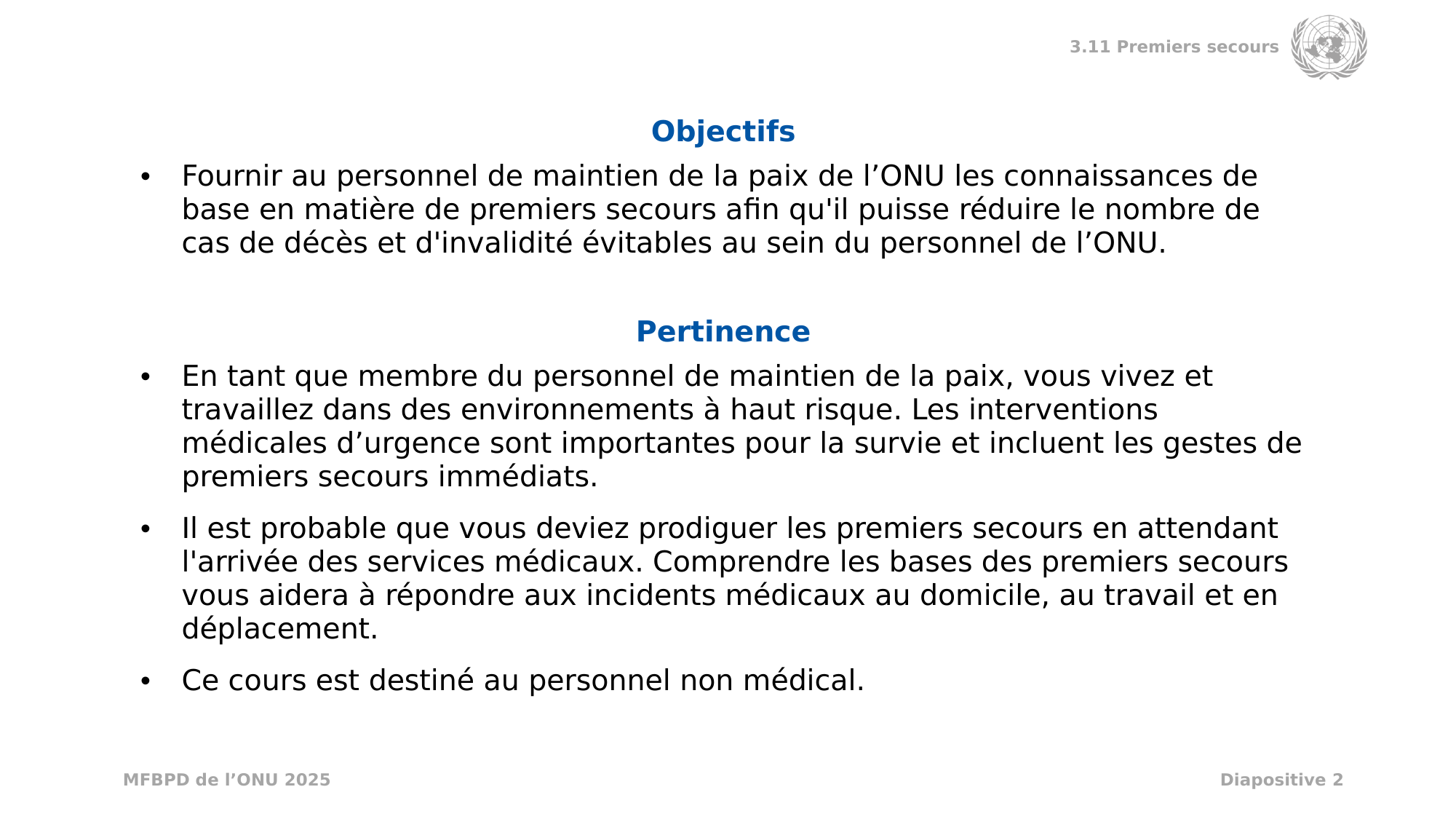

| Objectifs |
| --- |
| Fournir au personnel de maintien de la paix de l’ONU les connaissances de base en matière de premiers secours afin qu'il puisse réduire le nombre de cas de décès et d'invalidité évitables au sein du personnel de l’ONU. |
|  |
| Pertinence |
| En tant que membre du personnel de maintien de la paix, vous vivez et travaillez dans des environnements à haut risque. Les interventions médicales d’urgence sont importantes pour la survie et incluent les gestes de premiers secours immédiats. Il est probable que vous deviez prodiguer les premiers secours en attendant l'arrivée des services médicaux. Comprendre les bases des premiers secours vous aidera à répondre aux incidents médicaux au domicile, au travail et en déplacement. Ce cours est destiné au personnel non médical. |